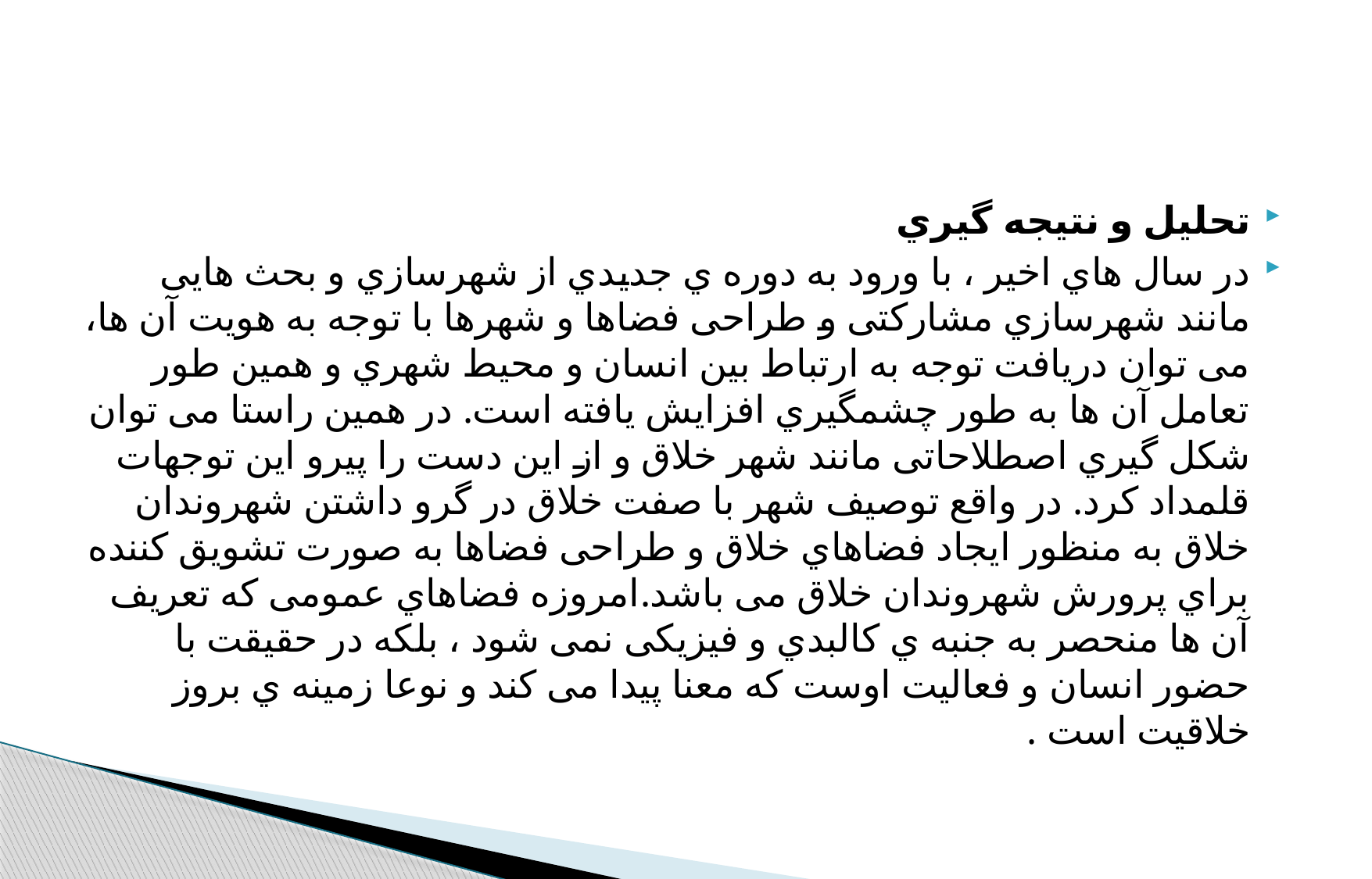

#
تحلیل و نتیجه گیري
در سال هاي اخیر ، با ورود به دوره ي جدیدي از شهرسازي و بحث هایی مانند شهرسازي مشارکتی و طراحی فضاها و شهرها با توجه به هویت آن ها، می توان دریافت توجه به ارتباط بین انسان و محیط شهري و همین طور تعامل آن ها به طور چشمگیري افزایش یافته است. در همین راستا می توان شکل گیري اصطلاحاتی مانند شهر خلاق و از این دست را پیرو این توجهات قلمداد کرد. در واقع توصیف شهر با صفت خلاق در گرو داشتن شهروندان خلاق به منظور ایجاد فضاهاي خلاق و طراحی فضاها به صورت تشویق کننده براي پرورش شهروندان خلاق می باشد.امروزه فضاهاي عمومی که تعریف آن ها منحصر به جنبه ي کالبدي و فیزیکی نمی شود ، بلکه در حقیقت با حضور انسان و فعالیت اوست که معنا پیدا می کند و نوعا زمینه ي بروز خلاقیت است .